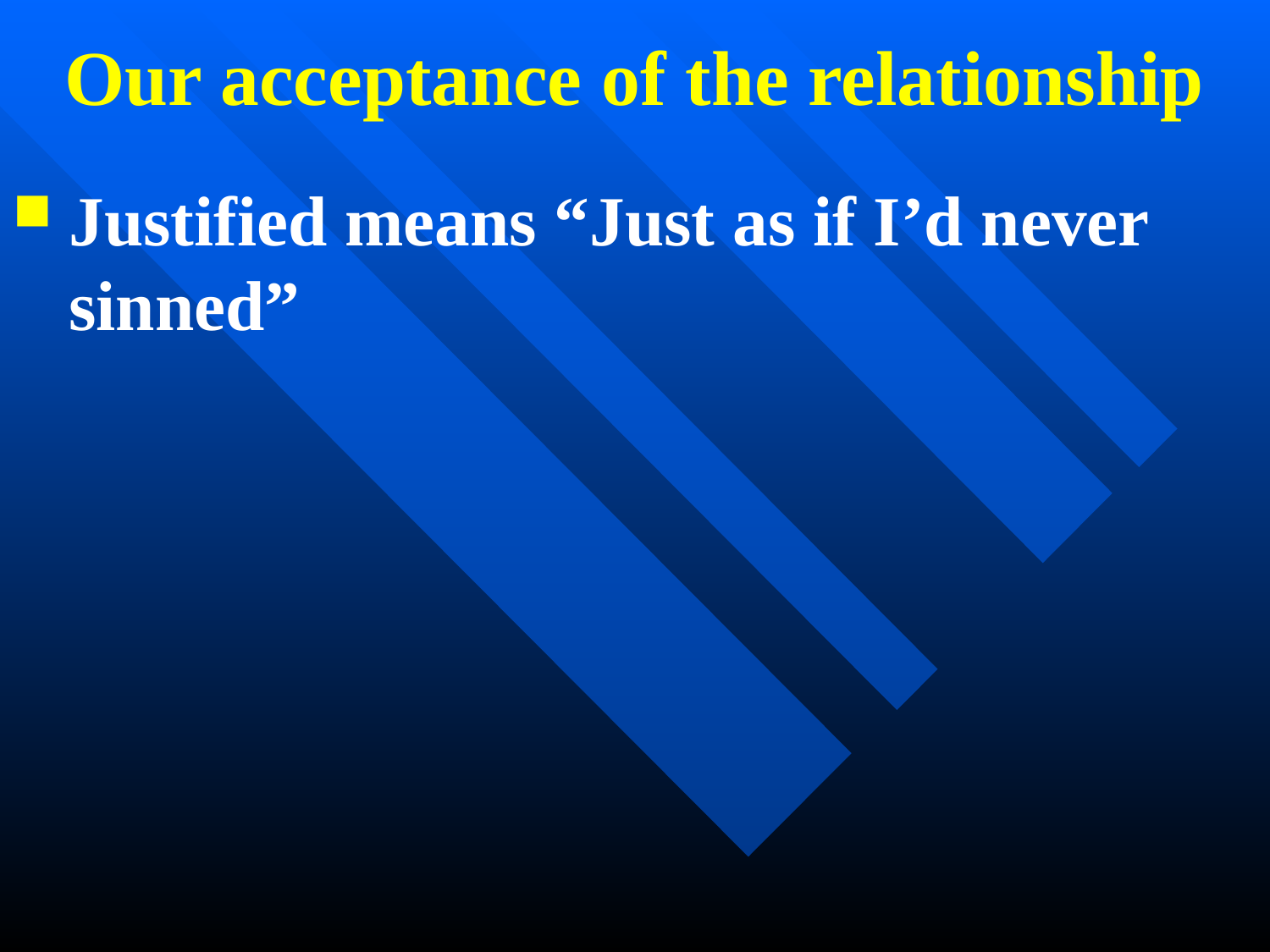

# Our acceptance of the relationship
Justified means “Just as if I’d never sinned”